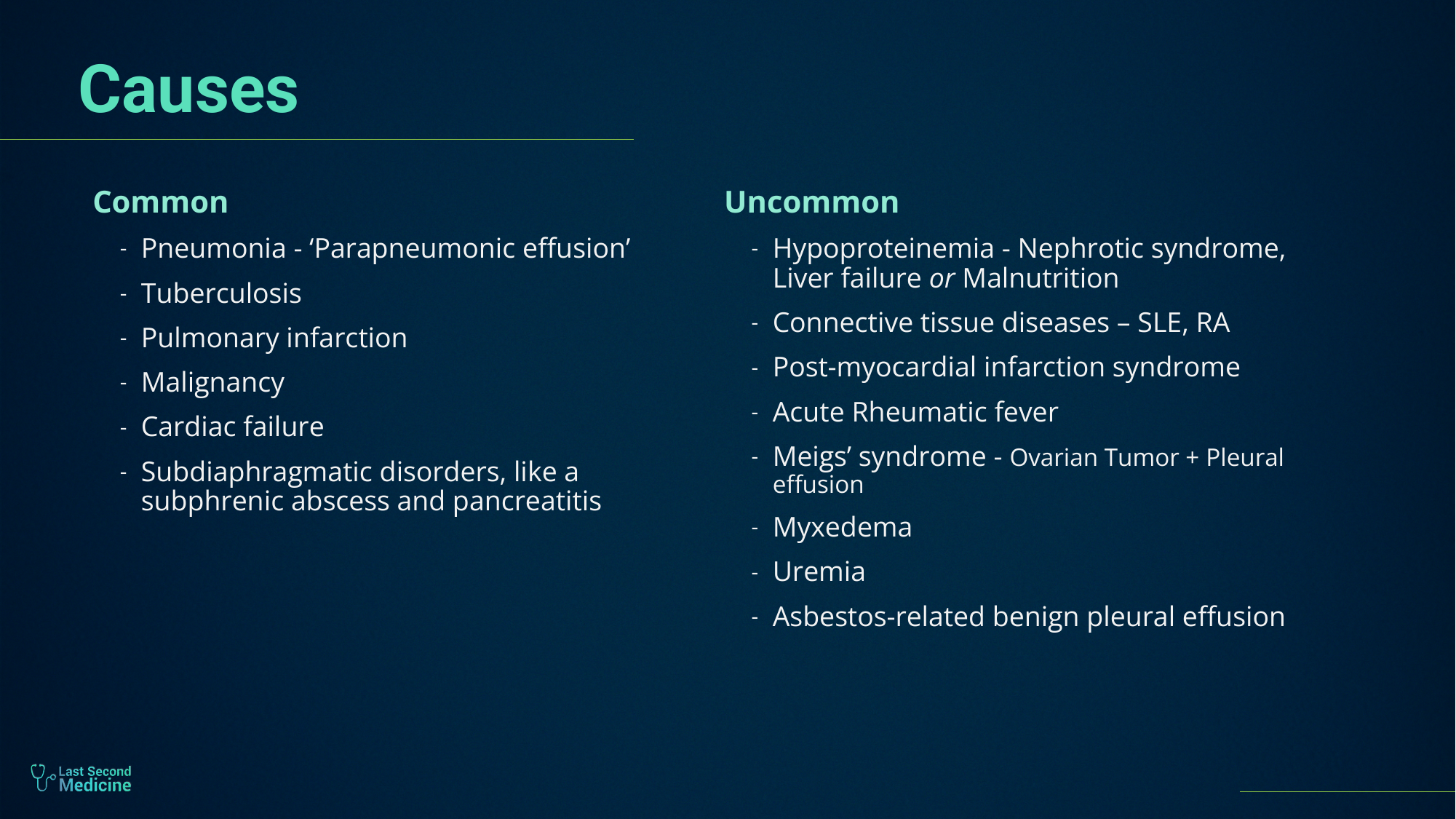

# Causes
Common
Pneumonia - ‘Parapneumonic effusion’
Tuberculosis
Pulmonary infarction
Malignancy
Cardiac failure
Subdiaphragmatic disorders, like a subphrenic abscess and pancreatitis
Uncommon
Hypoproteinemia - Nephrotic syndrome, Liver failure or Malnutrition
Connective tissue diseases – SLE, RA
Post-myocardial infarction syndrome
Acute Rheumatic fever
Meigs’ syndrome - Ovarian Tumor + Pleural effusion
Myxedema
Uremia
Asbestos-related benign pleural effusion